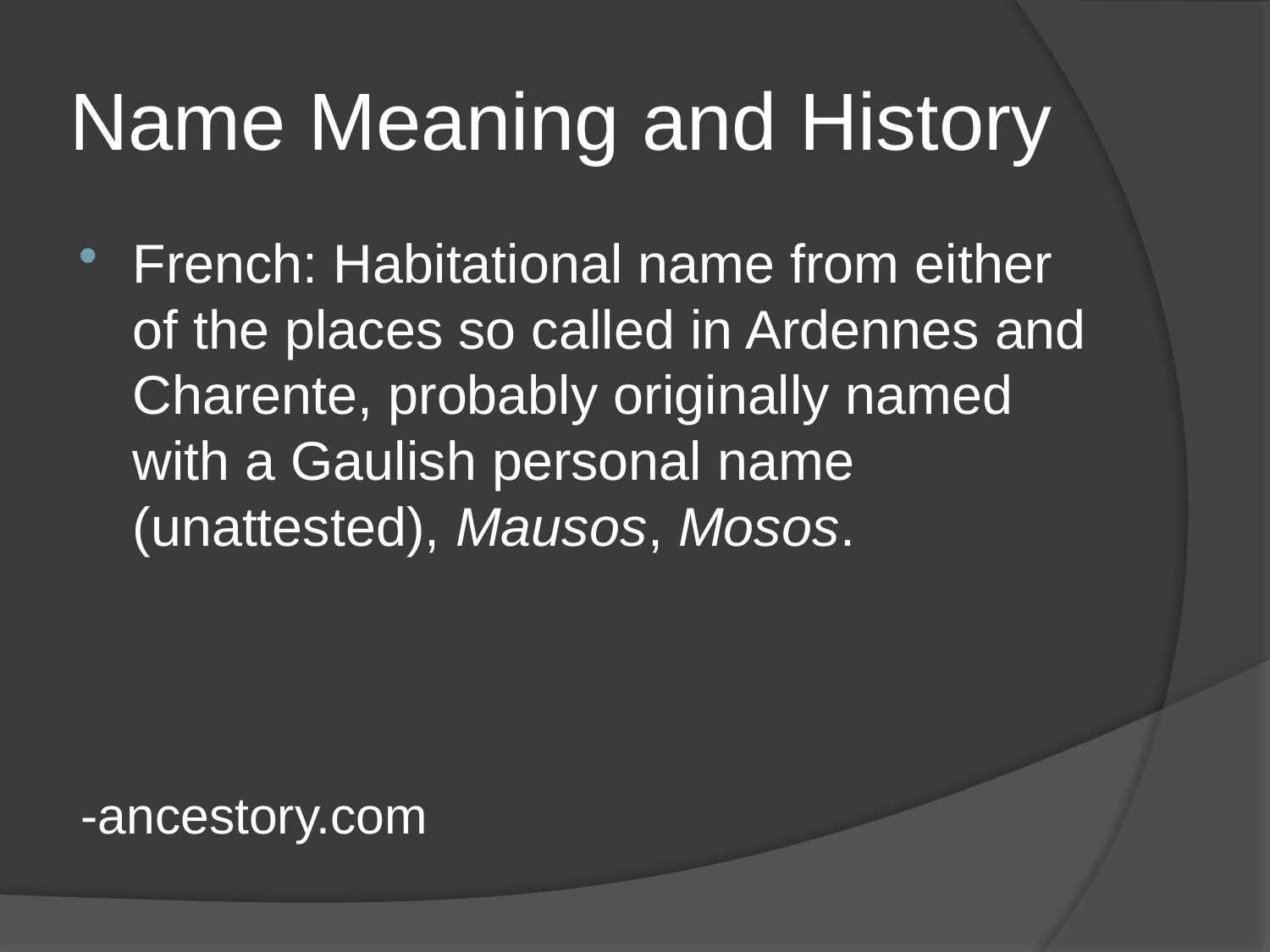

# Name Meaning and History
French: Habitational name from either of the places so called in Ardennes and Charente, probably originally named with a Gaulish personal name (unattested), Mausos, Mosos.

-ancestory.com